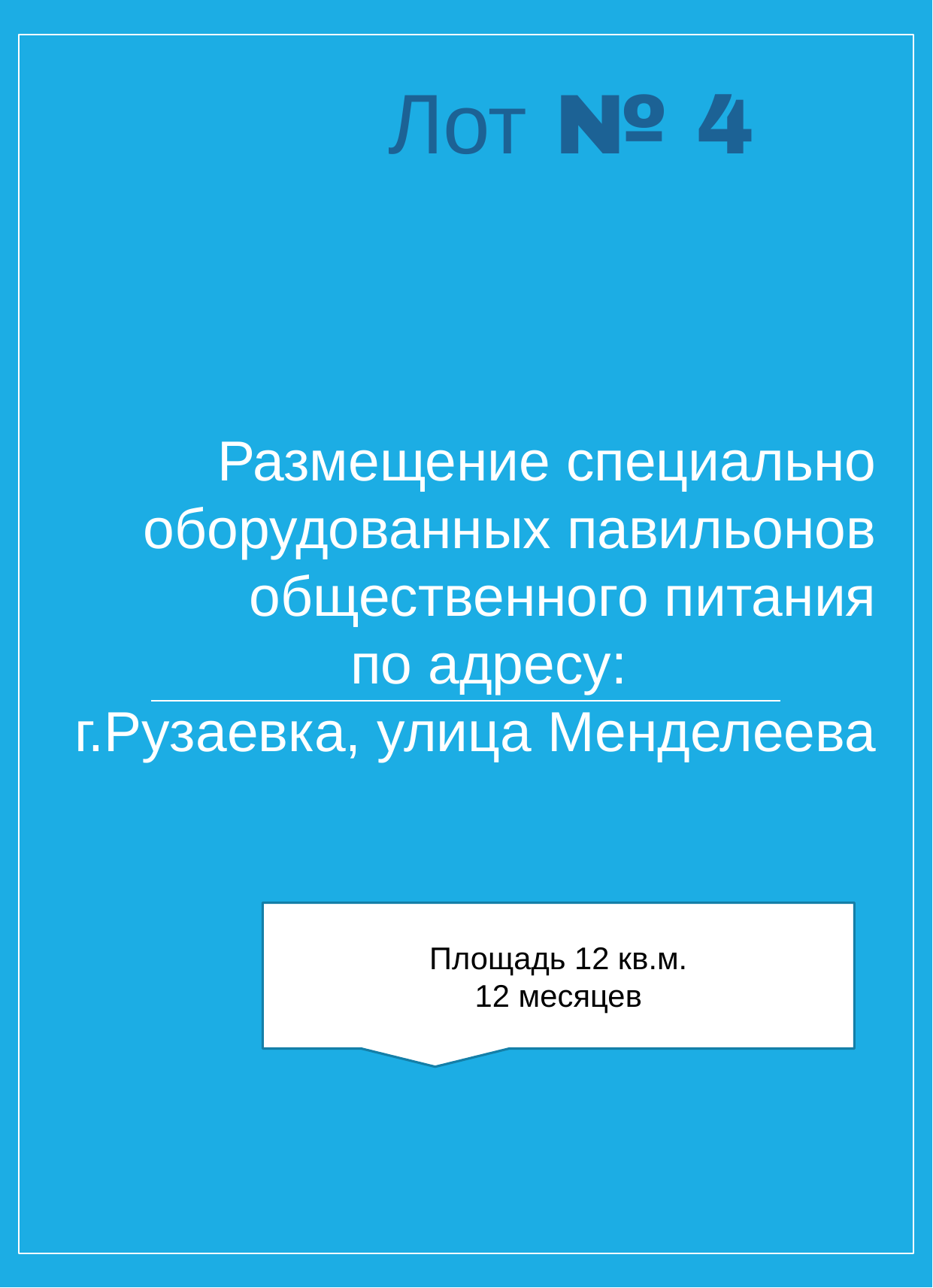

Лот № 4
Размещение специально оборудованных павильонов общественного питания
по адресу:
г.Рузаевка, улица Менделеева
Площадь 12 кв.м.
12 месяцев